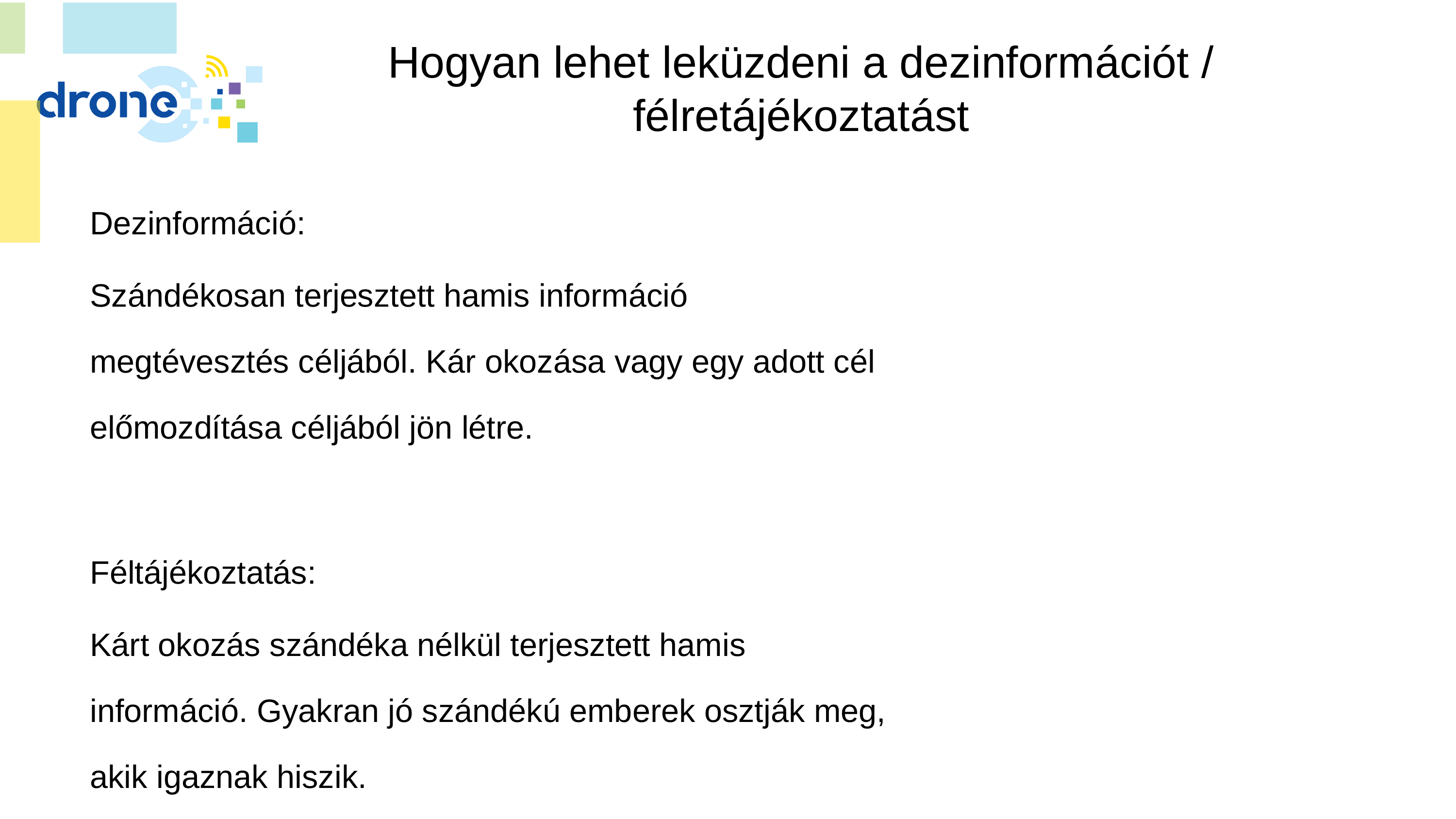

# Hogyan lehet leküzdeni a dezinformációt / félretájékoztatást

Dezinformáció:
Szándékosan terjesztett hamis információ megtévesztés céljából. Kár okozása vagy egy adott cél előmozdítása céljából jön létre.

Féltájékoztatás:
Kárt okozás szándéka nélkül terjesztett hamis információ. Gyakran jó szándékú emberek osztják meg, akik igaznak hiszik.